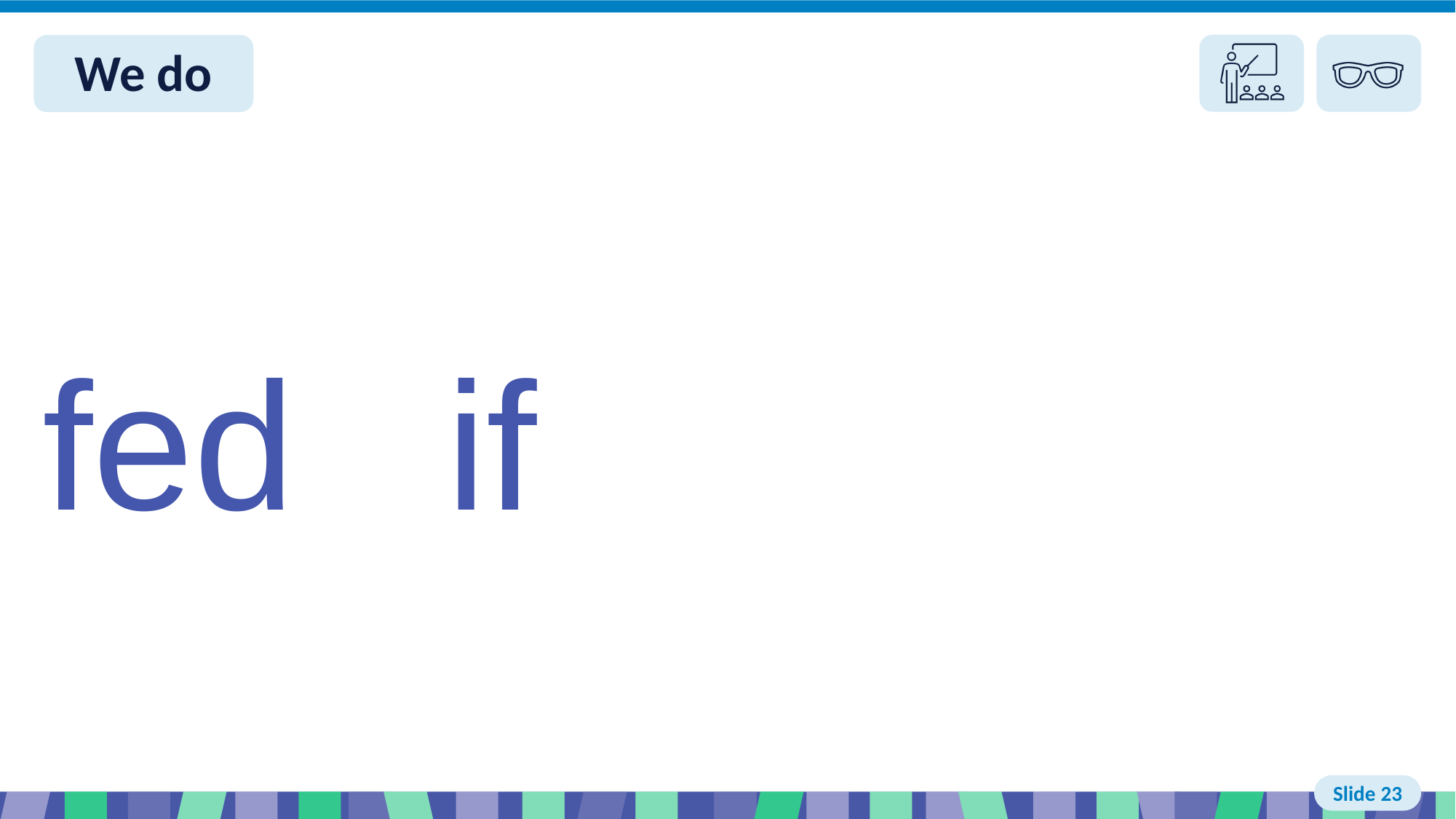

# Slide 23 We do read
fed   if